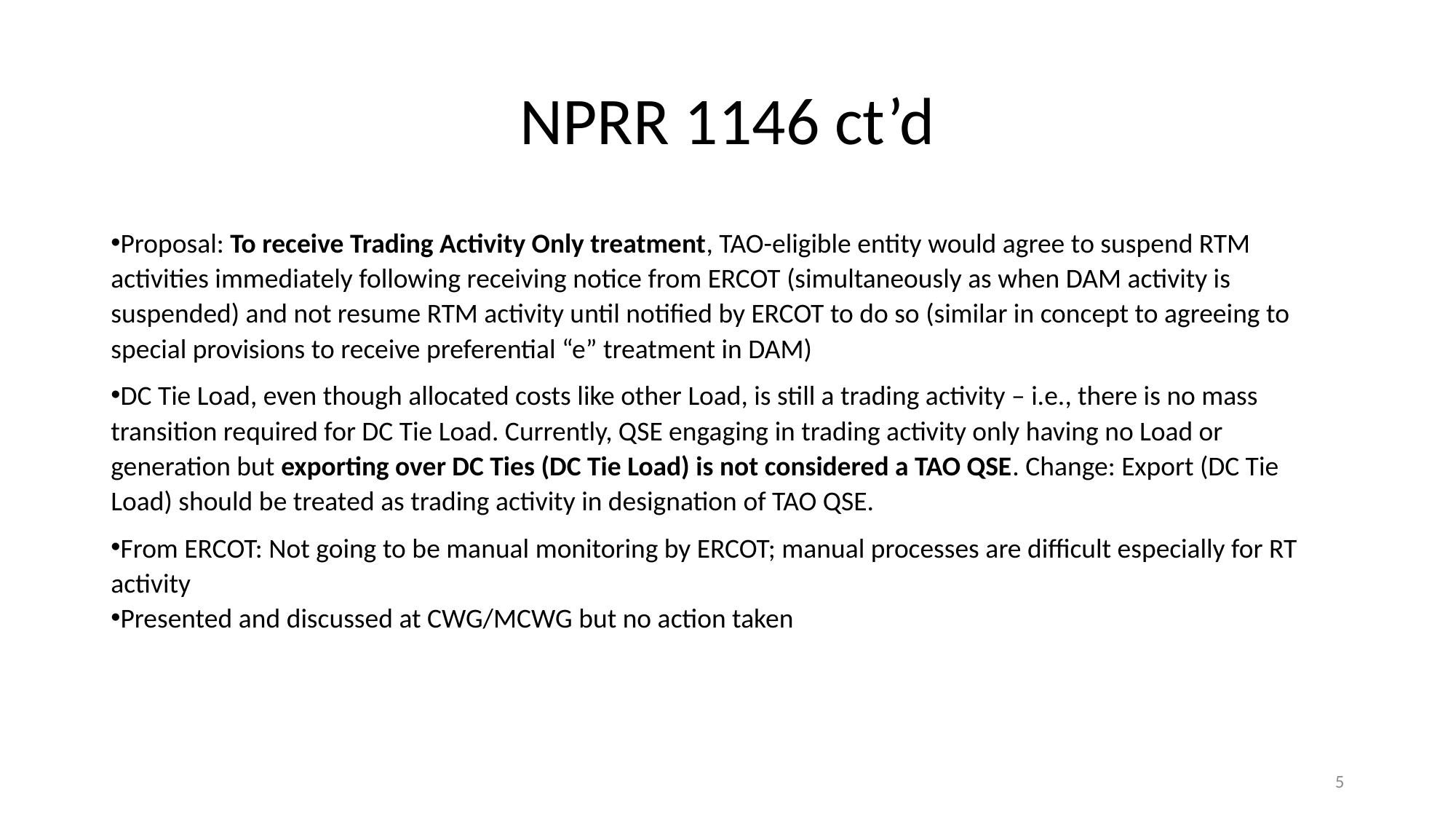

# NPRR 1146 ct’d
Proposal: To receive Trading Activity Only treatment, TAO-eligible entity would agree to suspend RTM activities immediately following receiving notice from ERCOT (simultaneously as when DAM activity is suspended) and not resume RTM activity until notified by ERCOT to do so (similar in concept to agreeing to special provisions to receive preferential “e” treatment in DAM)
DC Tie Load, even though allocated costs like other Load, is still a trading activity – i.e., there is no mass transition required for DC Tie Load. Currently, QSE engaging in trading activity only having no Load or generation but exporting over DC Ties (DC Tie Load) is not considered a TAO QSE. Change: Export (DC Tie Load) should be treated as trading activity in designation of TAO QSE.
From ERCOT: Not going to be manual monitoring by ERCOT; manual processes are difficult especially for RT activity
Presented and discussed at CWG/MCWG but no action taken

5